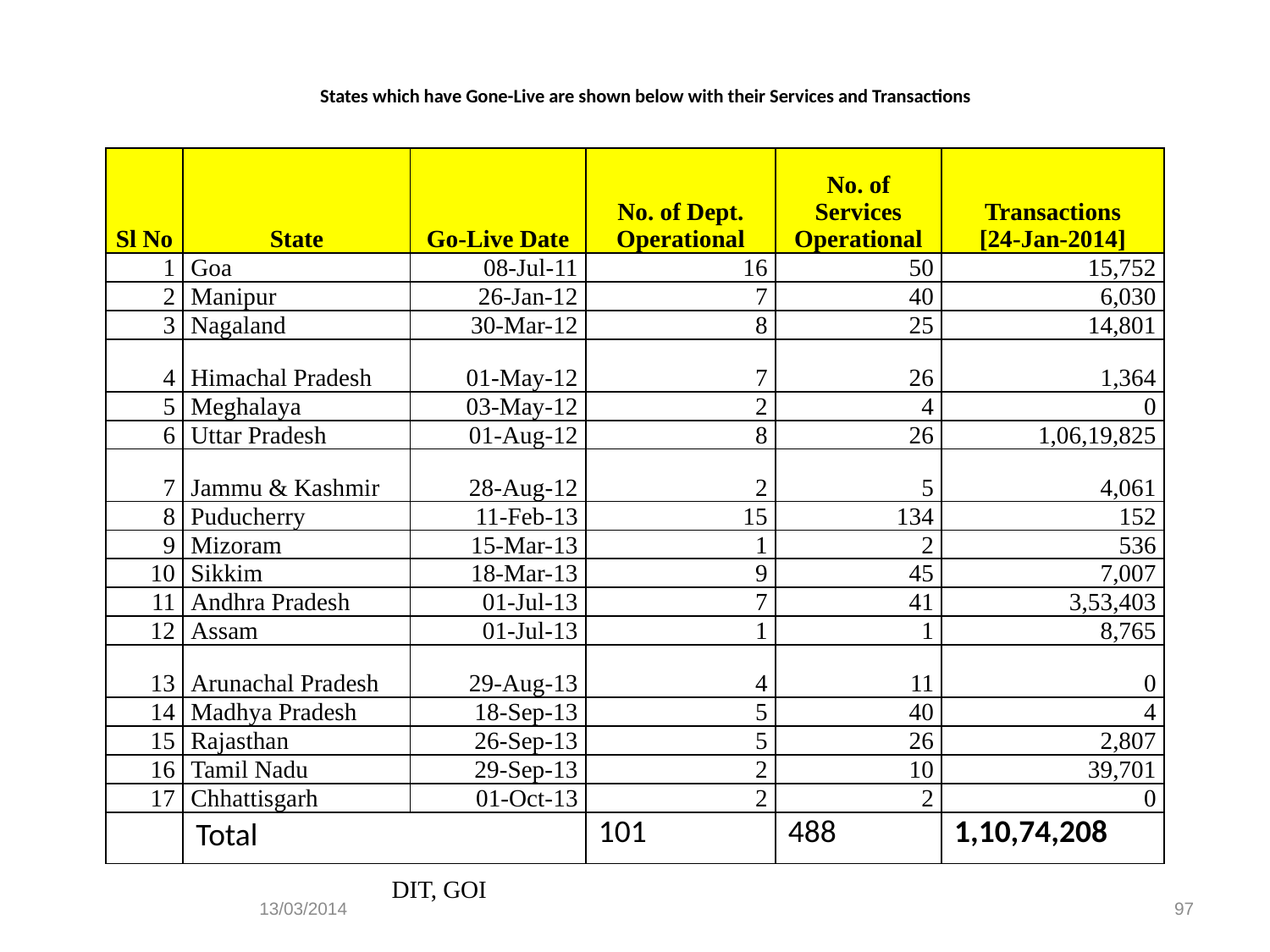

# States which have Gone-Live are shown below with their Services and Transactions
| Sl No | State | Go-Live Date | No. of Dept. Operational | No. of Services Operational | Transactions [24-Jan-2014] |
| --- | --- | --- | --- | --- | --- |
| 1 | Goa | 08-Jul-11 | 16 | 50 | 15,752 |
| 2 | Manipur | 26-Jan-12 | 7 | 40 | 6,030 |
| 3 | Nagaland | 30-Mar-12 | 8 | 25 | 14,801 |
| 4 | Himachal Pradesh | 01-May-12 | 7 | 26 | 1,364 |
| 5 | Meghalaya | 03-May-12 | 2 | 4 | 0 |
| 6 | Uttar Pradesh | 01-Aug-12 | 8 | 26 | 1,06,19,825 |
| 7 | Jammu & Kashmir | 28-Aug-12 | 2 | 5 | 4,061 |
| 8 | Puducherry | 11-Feb-13 | 15 | 134 | 152 |
| 9 | Mizoram | 15-Mar-13 | 1 | 2 | 536 |
| 10 | Sikkim | 18-Mar-13 | 9 | 45 | 7,007 |
| 11 | Andhra Pradesh | 01-Jul-13 | 7 | 41 | 3,53,403 |
| 12 | Assam | 01-Jul-13 | 1 | 1 | 8,765 |
| 13 | Arunachal Pradesh | 29-Aug-13 | 4 | 11 | 0 |
| 14 | Madhya Pradesh | 18-Sep-13 | 5 | 40 | 4 |
| 15 | Rajasthan | 26-Sep-13 | 5 | 26 | 2,807 |
| 16 | Tamil Nadu | 29-Sep-13 | 2 | 10 | 39,701 |
| 17 | Chhattisgarh | 01-Oct-13 | 2 | 2 | 0 |
|  | Total |  | 101 | 488 | 1,10,74,208 |
DIT, GOI
13/03/2014
97